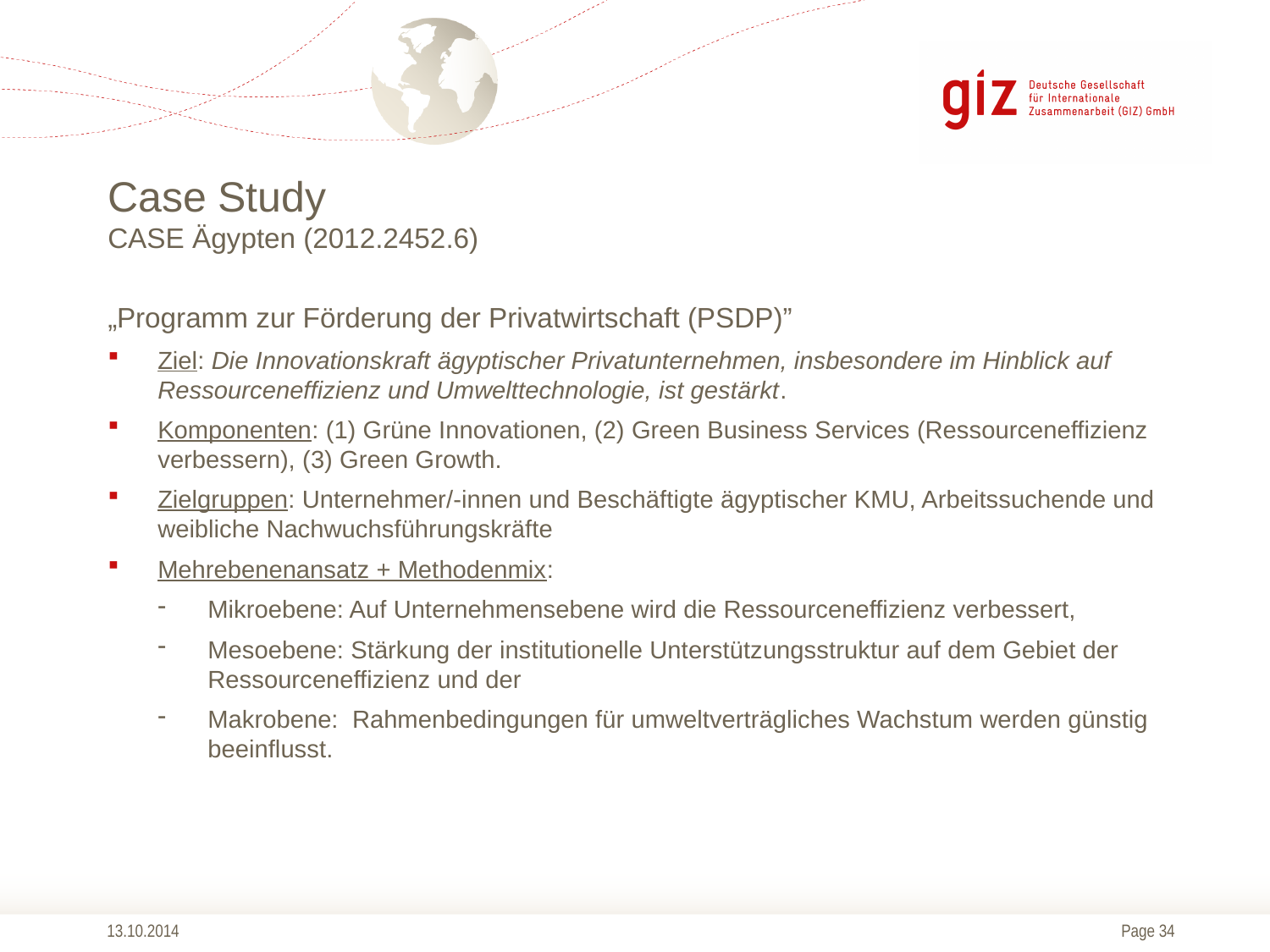

# Case Study CASE Ägypten (2012.2452.6)
„Programm zur Förderung der Privatwirtschaft (PSDP)”
Ziel: Die Innovationskraft ägyptischer Privatunternehmen, insbesondere im Hinblick auf Ressourceneffizienz und Umwelttechnologie, ist gestärkt.
Komponenten: (1) Grüne Innovationen, (2) Green Business Services (Ressourceneffizienz verbessern), (3) Green Growth.
Zielgruppen: Unternehmer/-innen und Beschäftigte ägyptischer KMU, Arbeitssuchende und weibliche Nachwuchsführungskräfte
Mehrebenenansatz + Methodenmix:
Mikroebene: Auf Unternehmensebene wird die Ressourceneffizienz verbessert,
Mesoebene: Stärkung der institutionelle Unterstützungsstruktur auf dem Gebiet der Ressourceneffizienz und der
Makrobene:  Rahmenbedingungen für umweltverträgliches Wachstum werden günstig beeinflusst.
13.10.2014